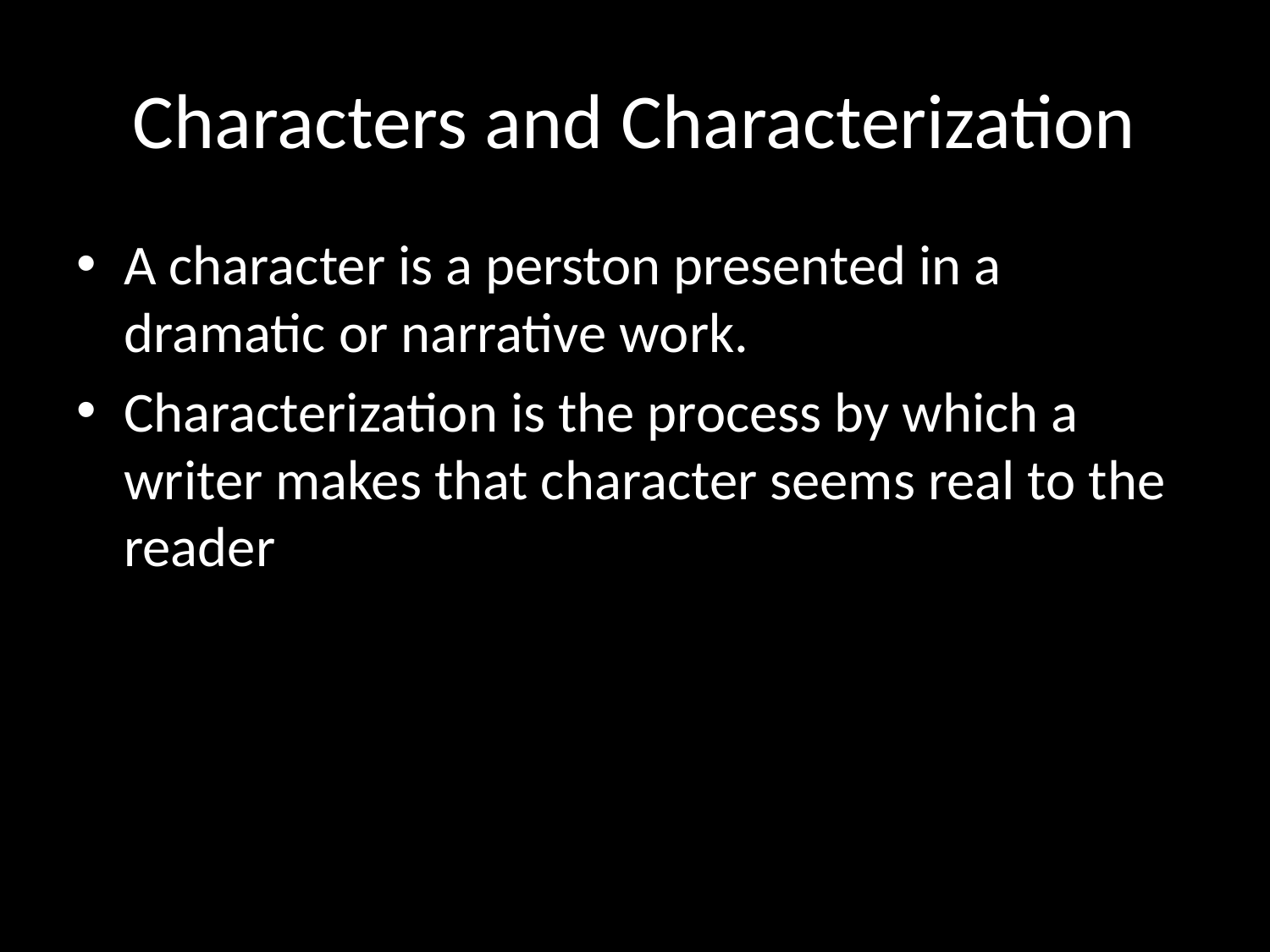

# Characters and Characterization
A character is a perston presented in a dramatic or narrative work.
Characterization is the process by which a writer makes that character seems real to the reader